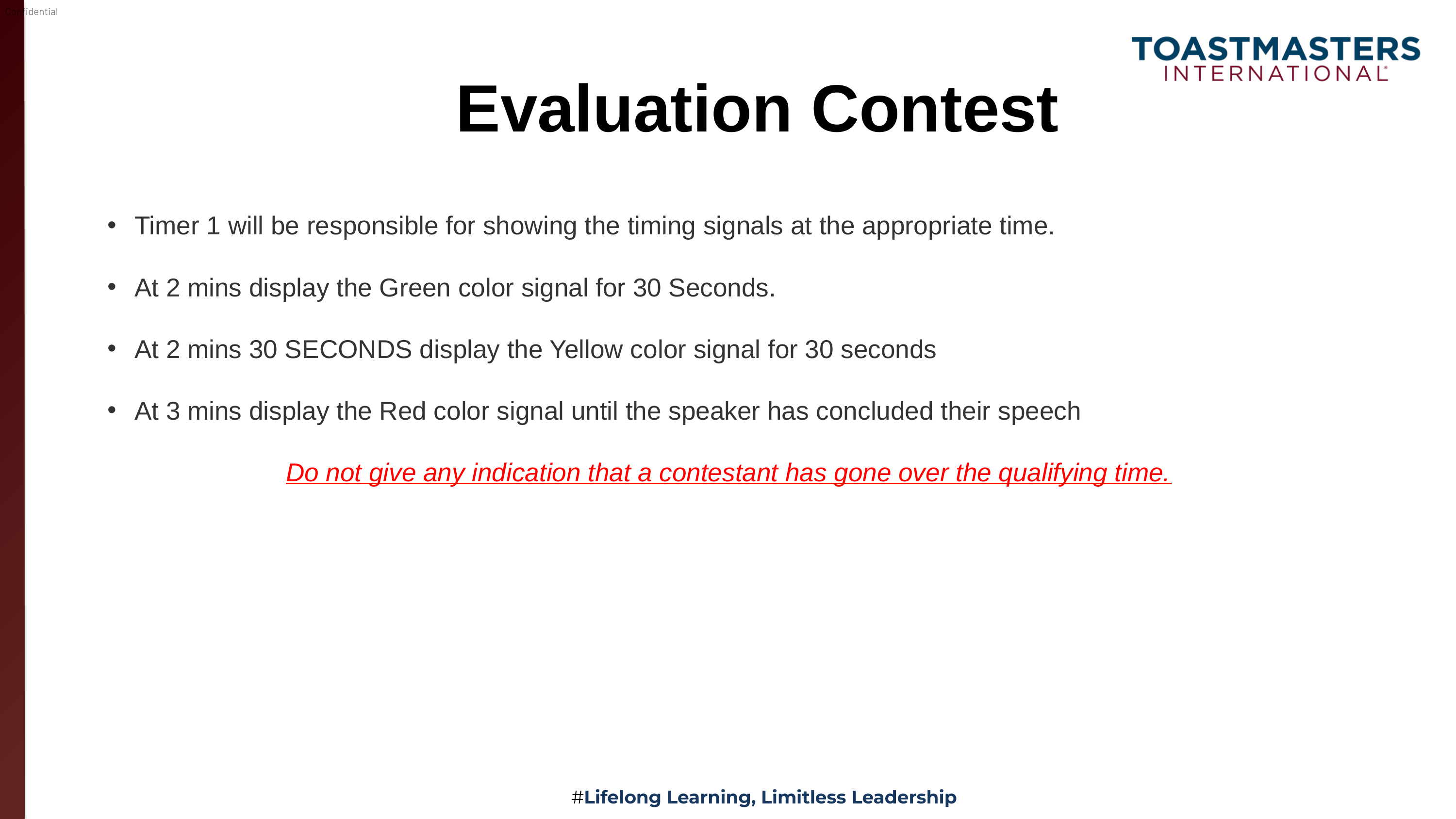

# Evaluation Contest
Timer 1 will be responsible for showing the timing signals at the appropriate time.
At 2 mins display the Green color signal for 30 Seconds.
At 2 mins 30 SECONDS display the Yellow color signal for 30 seconds
At 3 mins display the Red color signal until the speaker has concluded their speech
Do not give any indication that a contestant has gone over the qualifying time.